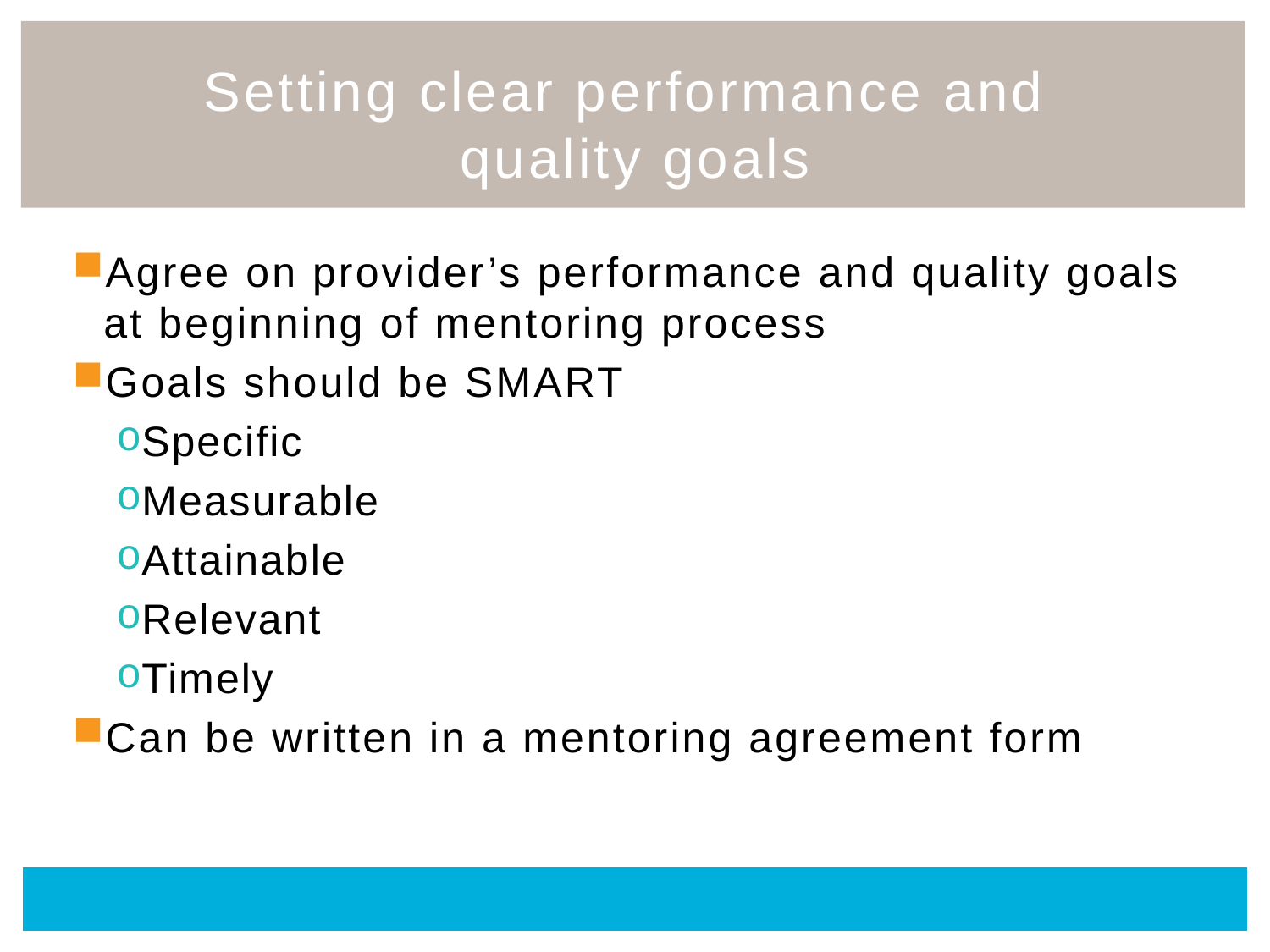

# Setting clear performance and quality goals
Agree on provider’s performance and quality goals at beginning of mentoring process
Goals should be SMART
Specific
Measurable
Attainable
Relevant
Timely
Can be written in a mentoring agreement form